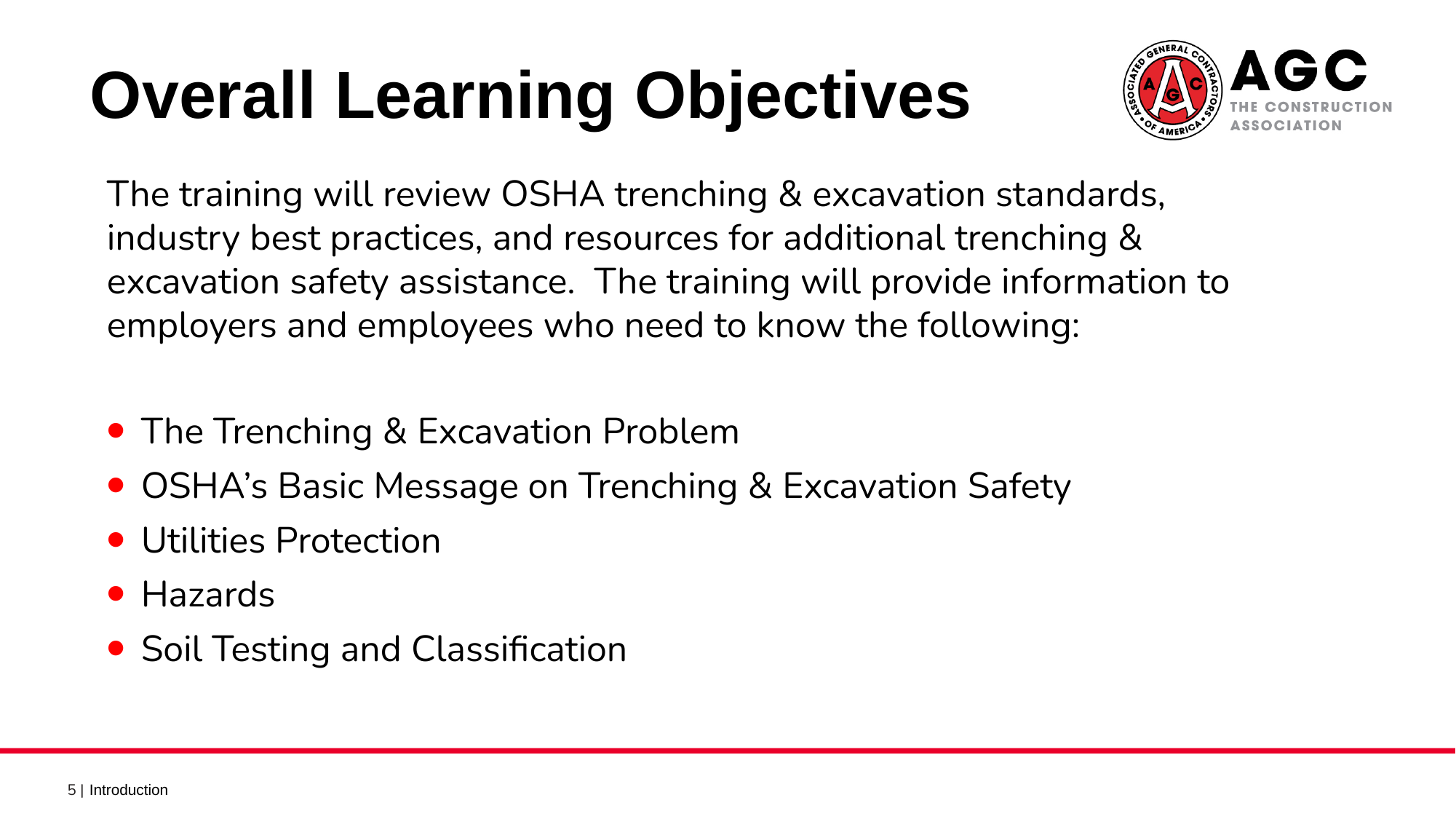

Overall Learning Objectives
The training will review OSHA trenching & excavation standards, industry best practices, and resources for additional trenching & excavation safety assistance.  The training will provide information to employers and employees who need to know the following:

The Trenching & Excavation Problem
OSHA’s Basic Message on Trenching & Excavation Safety
Utilities Protection
Hazards
Soil Testing and Classification

Introduction